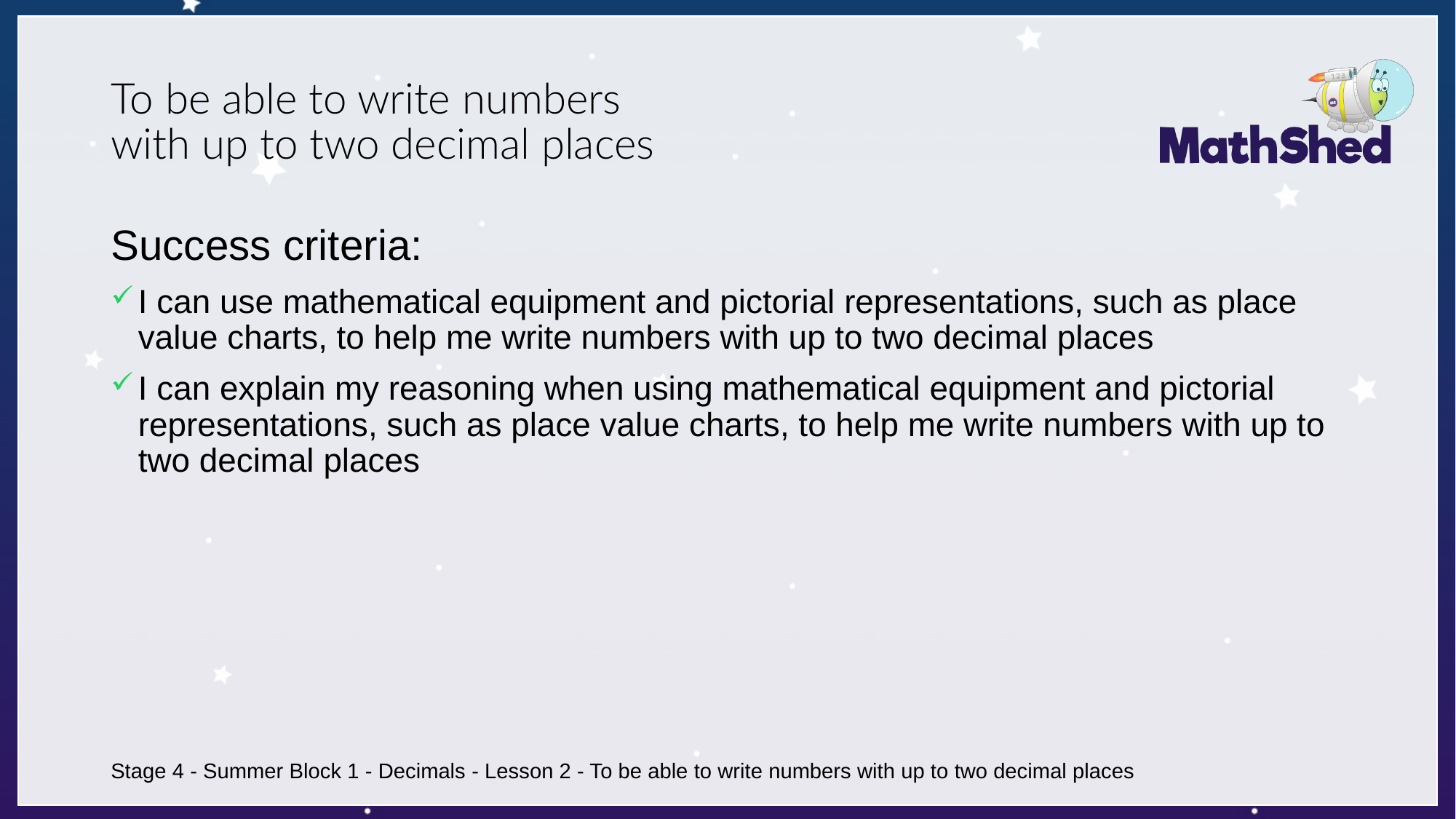

# To be able to write numbers with up to two decimal places
Success criteria:
I can use mathematical equipment and pictorial representations, such as place value charts, to help me write numbers with up to two decimal places
I can explain my reasoning when using mathematical equipment and pictorial representations, such as place value charts, to help me write numbers with up to two decimal places

Stage 4 - Summer Block 1 - Decimals - Lesson 2 - To be able to write numbers with up to two decimal places